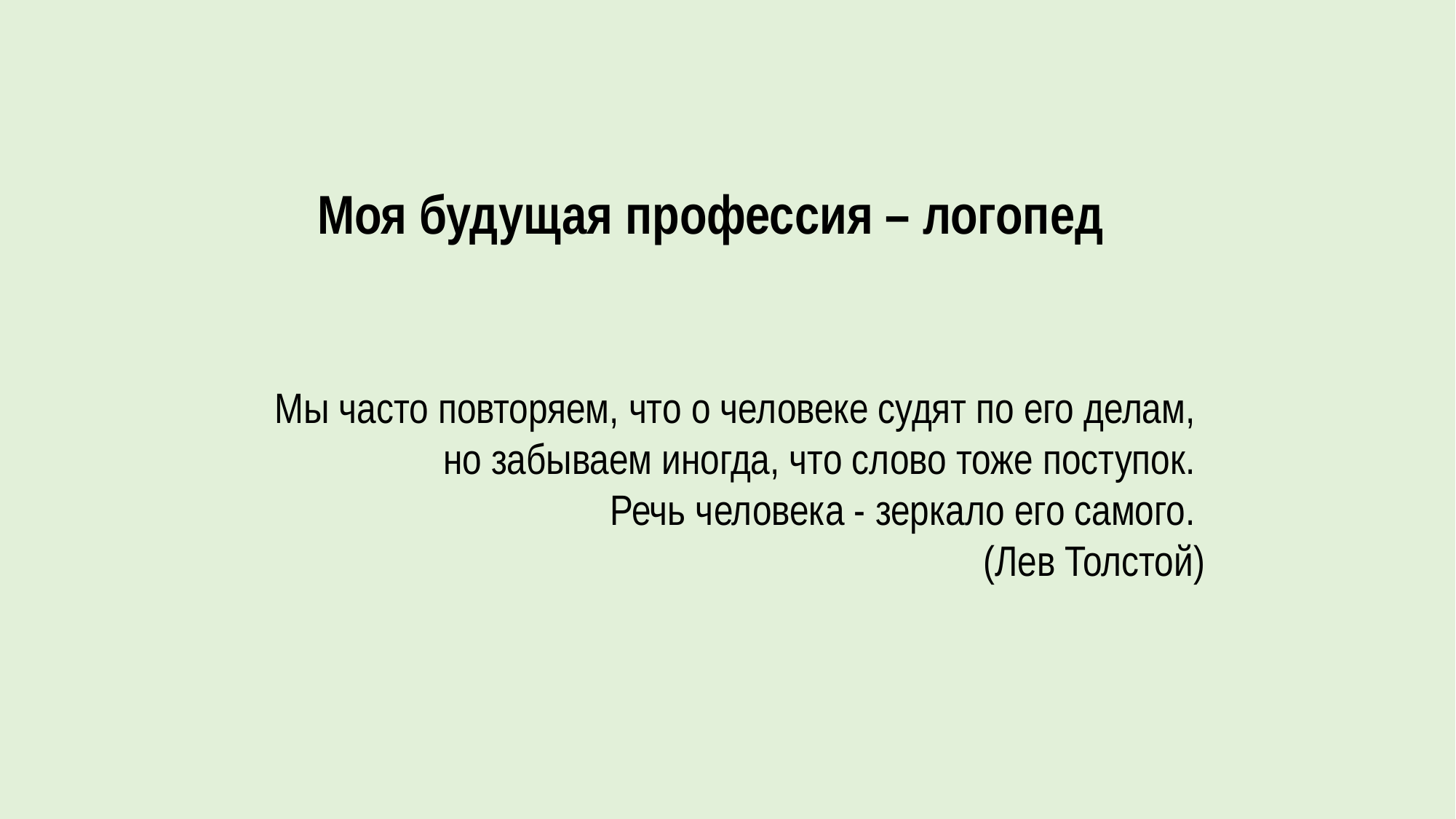

# Моя будущая профессия – логопед
Мы часто повторяем, что о человеке судят по его делам,
но забываем иногда, что слово тоже поступок.
Речь человека - зеркало его самого.
(Лев Толстой)